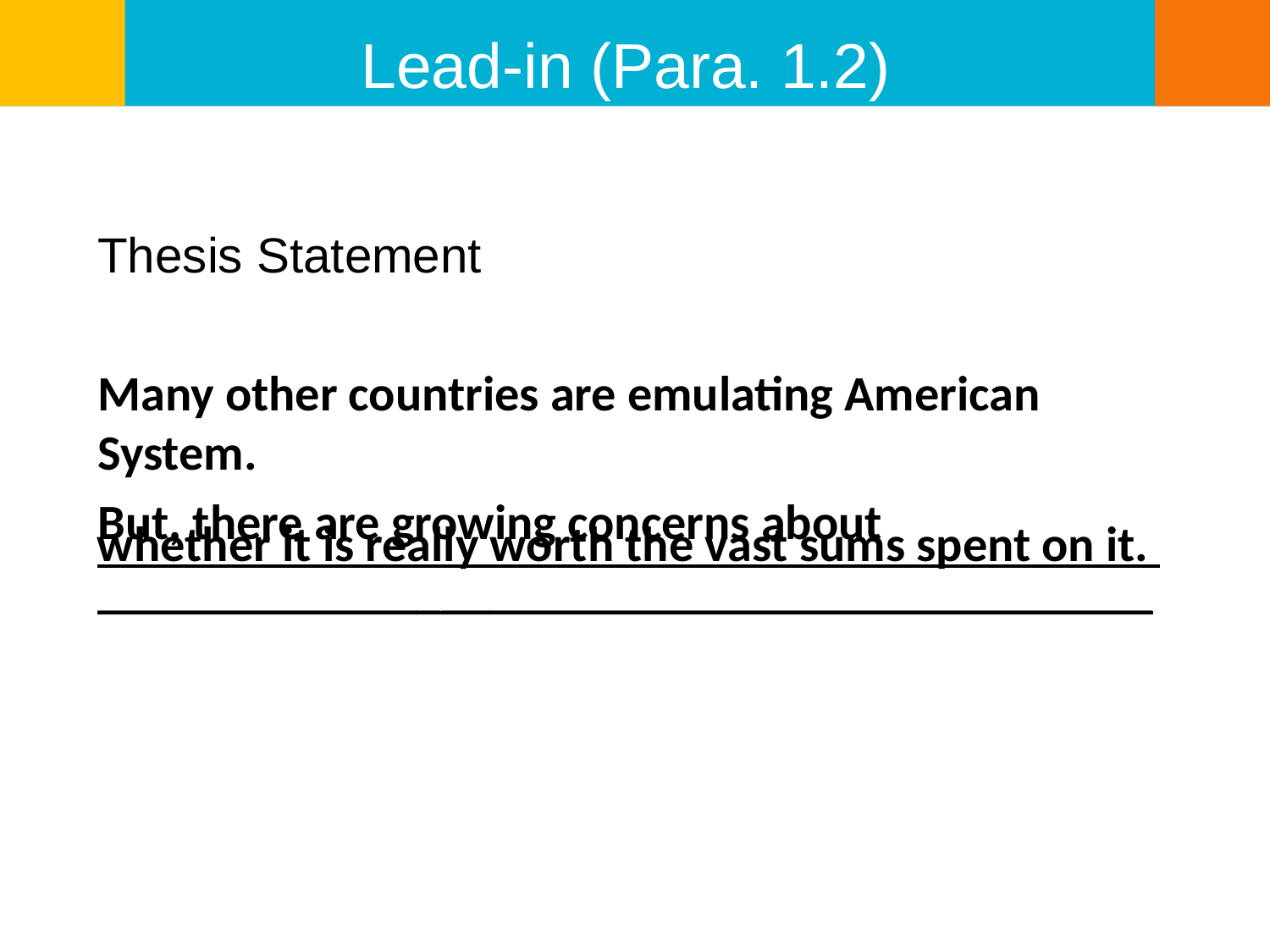

# Lead-in (Para. 1.2)

Thesis Statement

Many other countries are emulating American System.
But, there are growing concerns about
___________________________________________

whether it is really worth the vast sums spent on it.